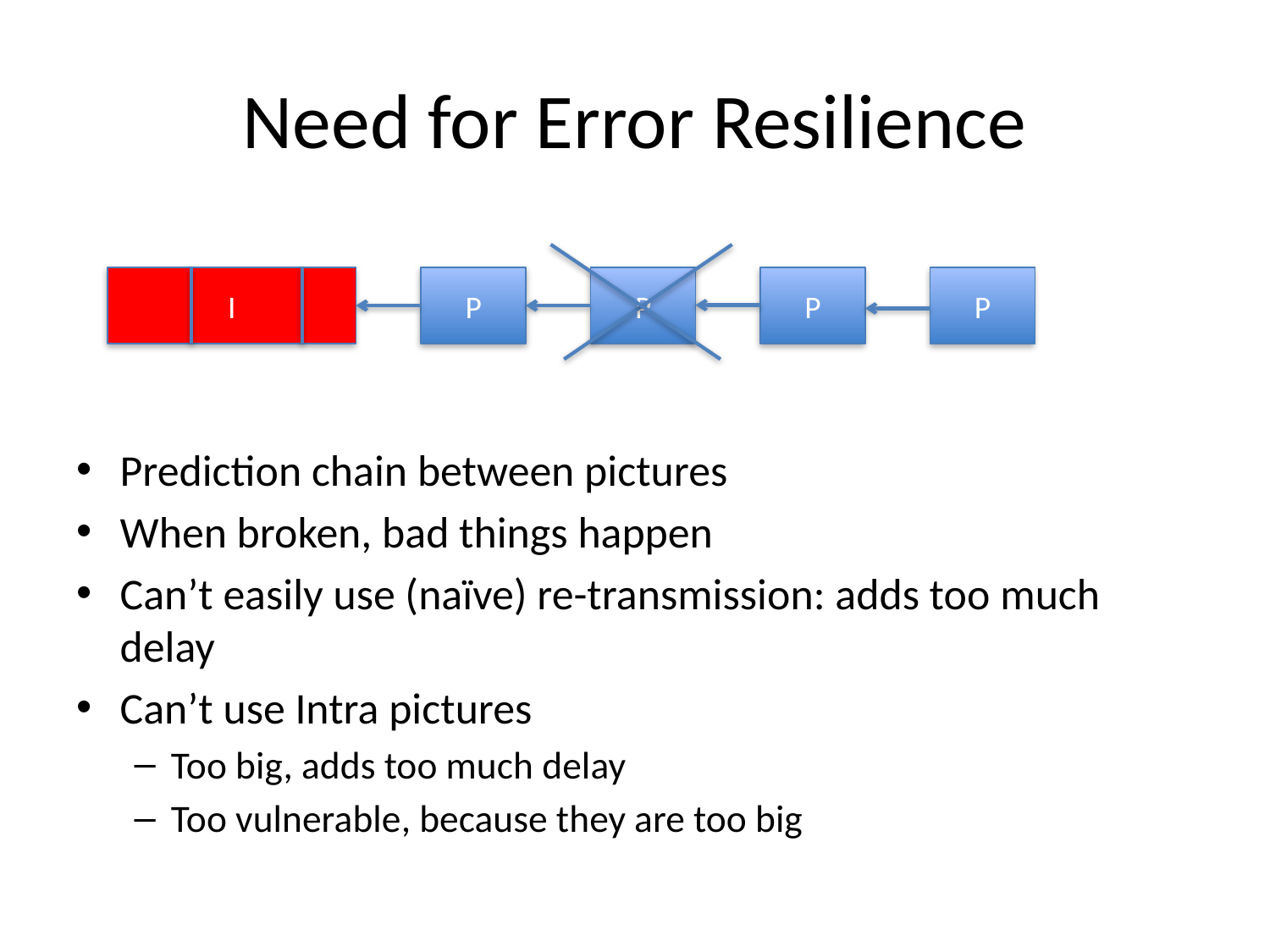

# Need for Error Resilience
I
P
P
P
P
Prediction chain between pictures
When broken, bad things happen
Can’t easily use (naïve) re-transmission: adds too much delay
Can’t use Intra pictures
Too big, adds too much delay
Too vulnerable, because they are too big